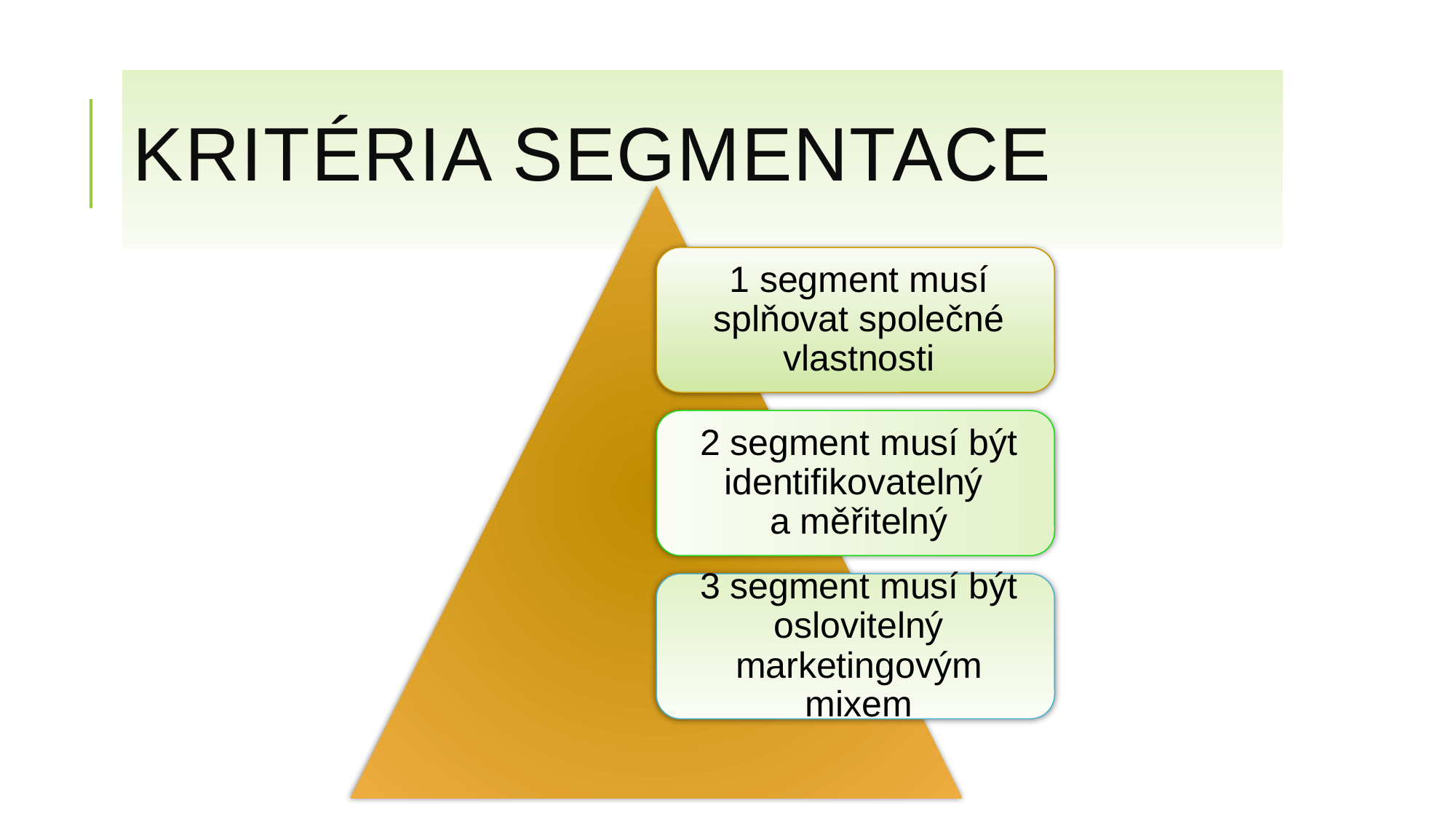

# Kritéria segmentace
1 segment musí splňovat společné vlastnosti
2 segment musí být identifikovatelný
a měřitelný
3 segment musí být oslovitelný marketingovým mixem